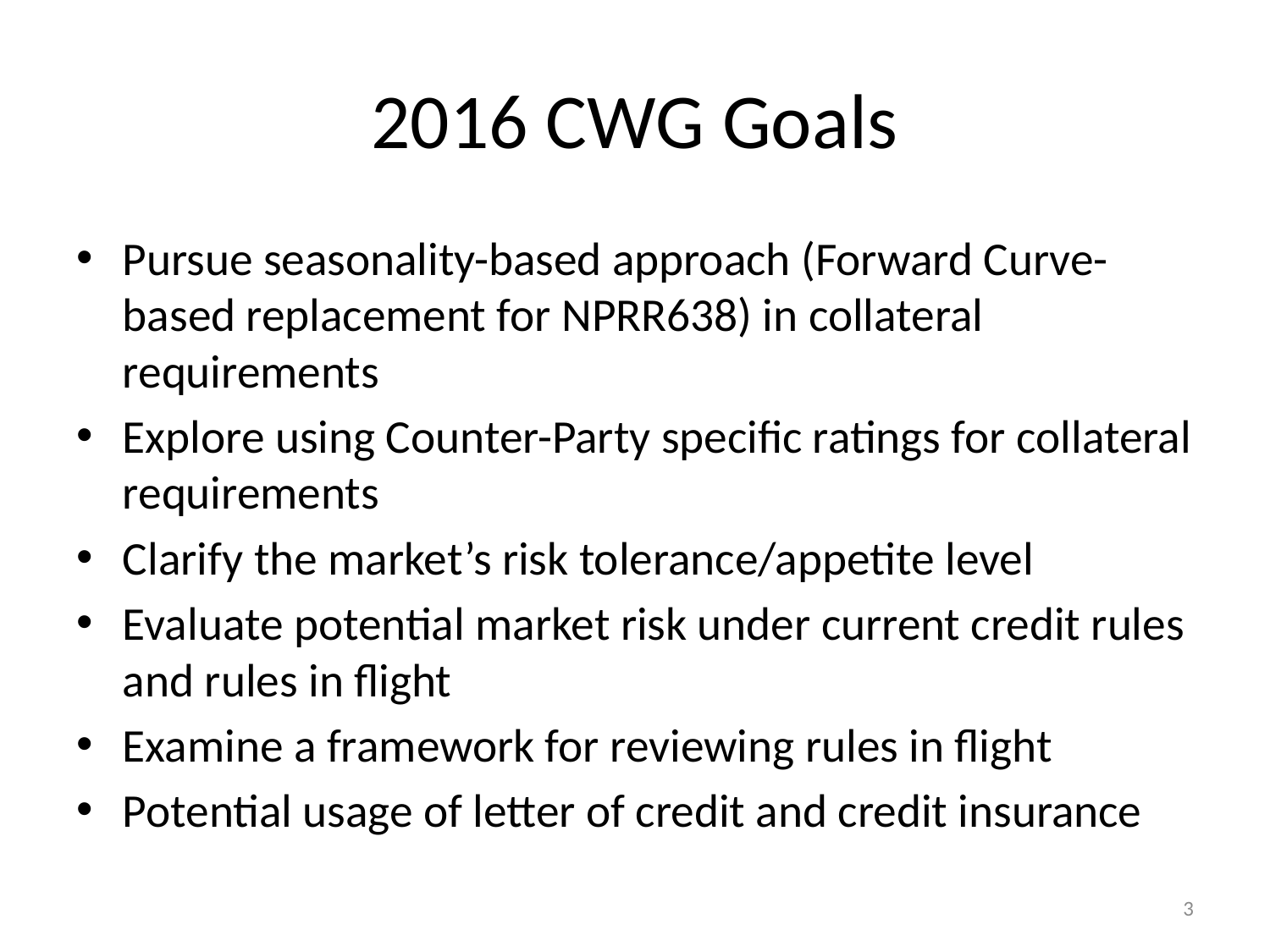

# 2016 CWG Goals
Pursue seasonality-based approach (Forward Curve-based replacement for NPRR638) in collateral requirements
Explore using Counter-Party specific ratings for collateral requirements
Clarify the market’s risk tolerance/appetite level
Evaluate potential market risk under current credit rules and rules in flight
Examine a framework for reviewing rules in flight
Potential usage of letter of credit and credit insurance
3